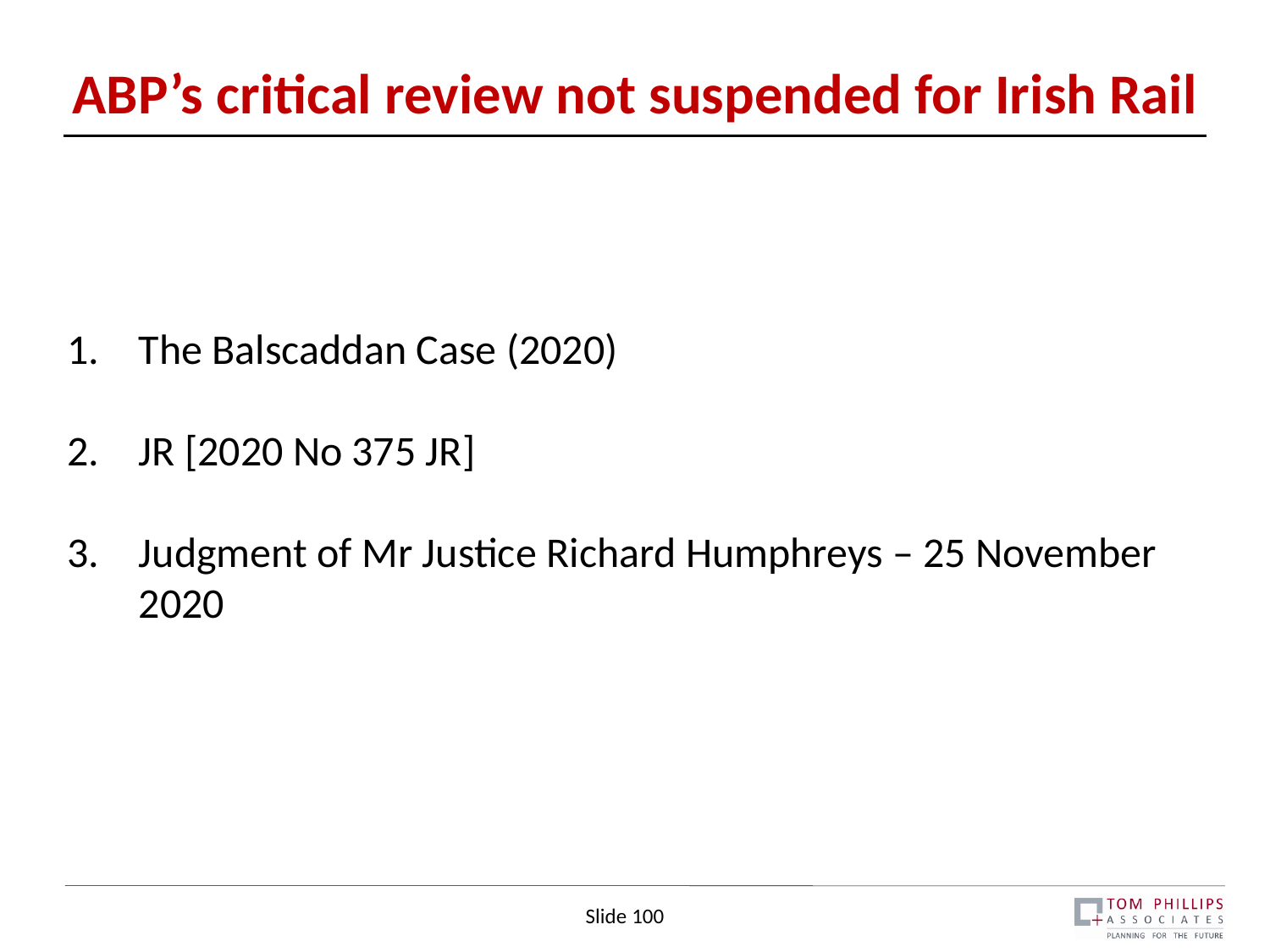

# ABP’s critical review not suspended for Irish Rail
The Balscaddan Case (2020)

JR [2020 No 375 JR]

Judgment of Mr Justice Richard Humphreys – 25 November 2020